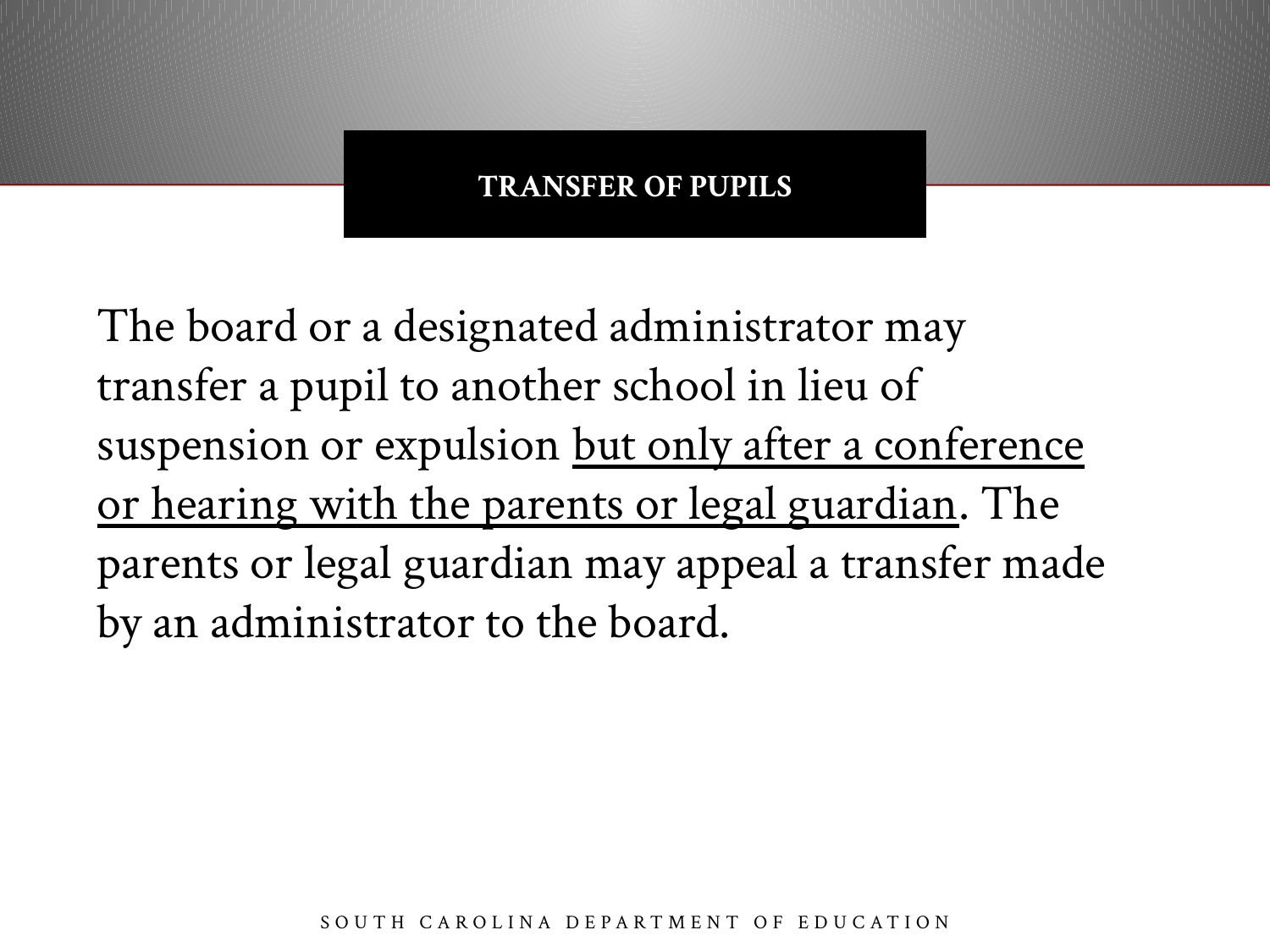

# Transfer of pupils
The board or a designated administrator may transfer a pupil to another school in lieu of suspension or expulsion but only after a conference or hearing with the parents or legal guardian. The parents or legal guardian may appeal a transfer made by an administrator to the board.
South Carolina Department of Education